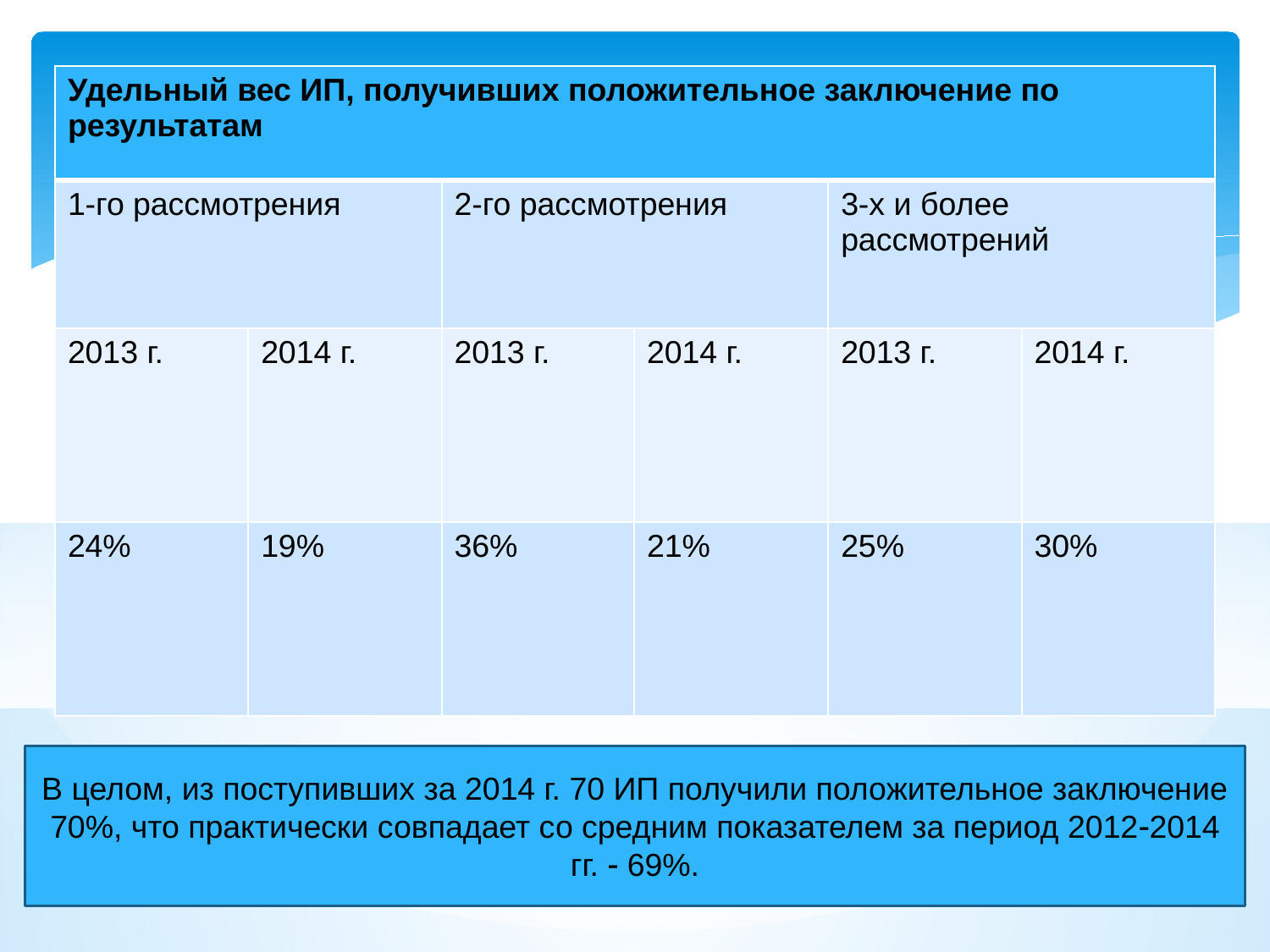

| Удельный вес ИП, получивших положительное заключение по результатам |  |  |  |  |  |
| --- | --- | --- | --- | --- | --- |
| 1-го рассмотрения |  | 2-го рассмотрения |  | 3-х и более рассмотрений |  |
| 2013 г. | 2014 г. | 2013 г. | 2014 г. | 2013 г. | 2014 г. |
| 24% | 19% | 36% | 21% | 25% | 30% |
В целом, из поступивших за 2014 г. 70 ИП получили положительное заключение 70%, что практически совпадает со средним показателем за период 2012−2014 гг. − 69%.